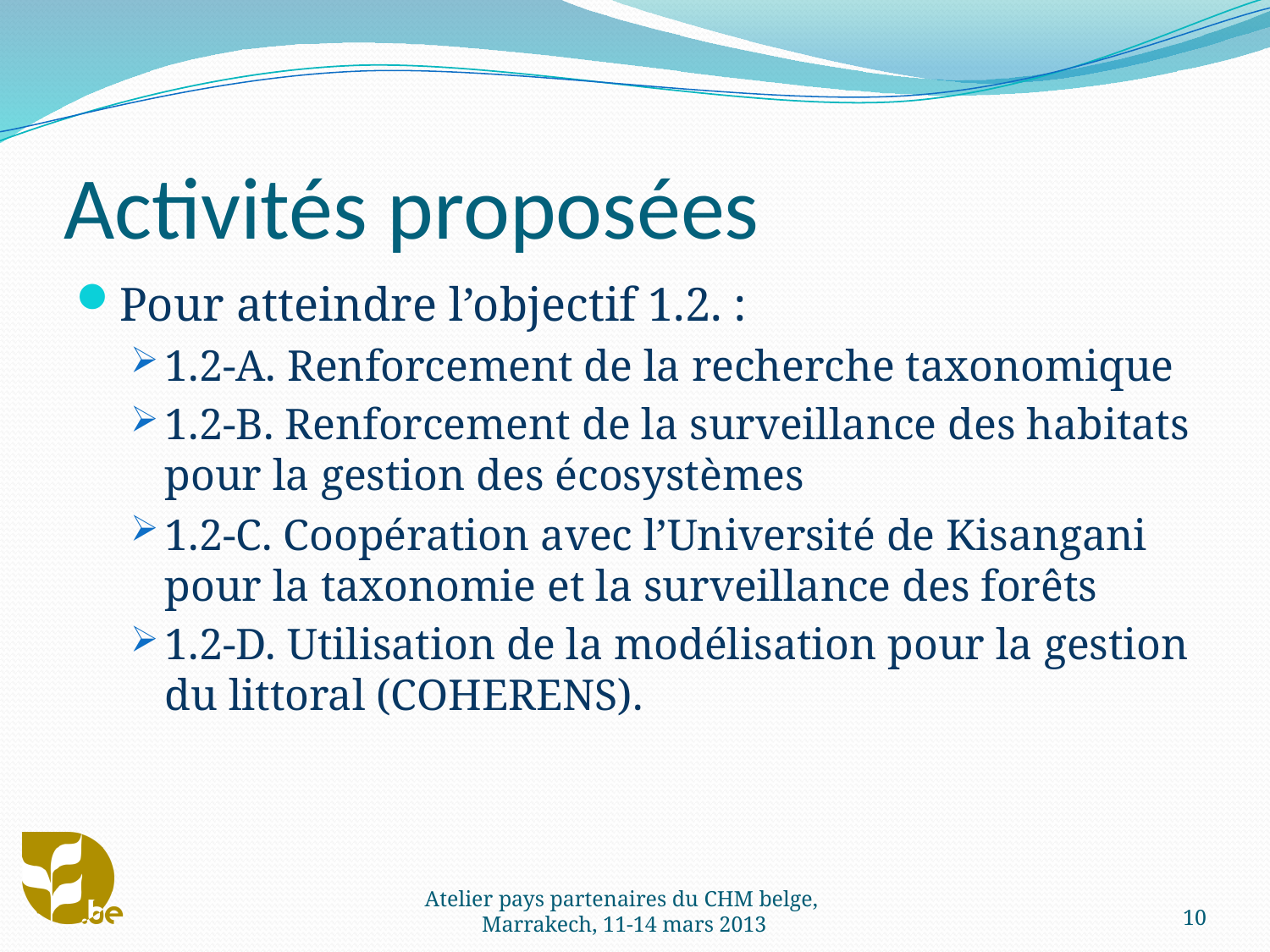

# Activités proposées
Pour atteindre l’objectif 1.2. :
1.2-A. Renforcement de la recherche taxonomique
1.2-B. Renforcement de la surveillance des habitats pour la gestion des écosystèmes
1.2-C. Coopération avec l’Université de Kisangani pour la taxonomie et la surveillance des forêts
1.2-D. Utilisation de la modélisation pour la gestion du littoral (COHERENS).

10